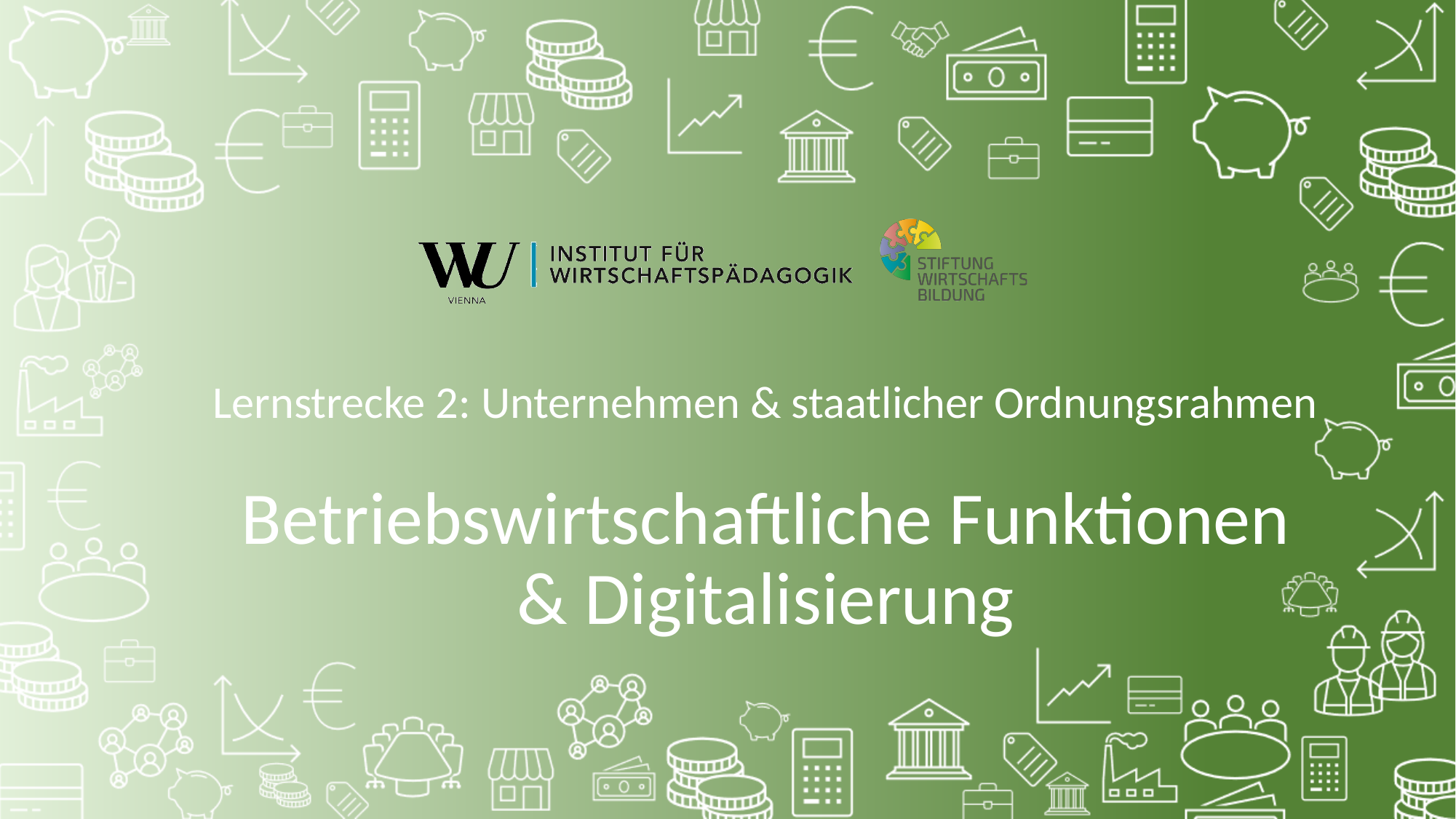

# Lernstrecke 2: Unternehmen & staatlicher Ordnungsrahmen
Betriebswirtschaftliche Funktionen & Digitalisierung